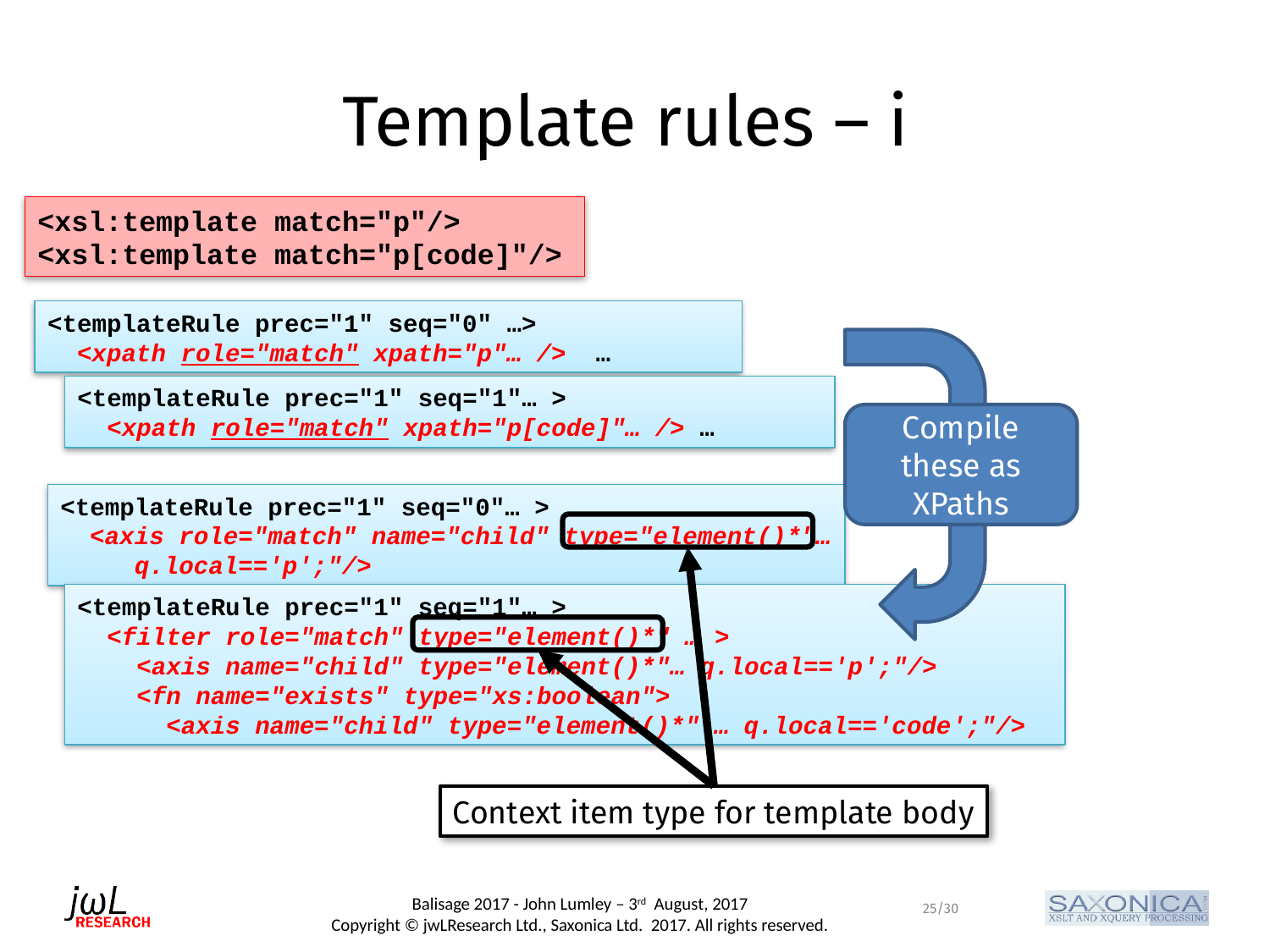

# Template rules – i
<xsl:template match="p"/> <xsl:template match="p[code]"/>
<templateRule prec="1" seq="0" …>
  <xpath role="match" xpath="p"… />  …
Compile these as XPaths

<templateRule prec="1" seq="1"… >
  <xpath role="match" xpath="p[code]"… /> …
<templateRule prec="1" seq="0"… >
  <axis role="match" name="child" type="element()*"…
     q.local=='p';"/>
<templateRule prec="1" seq="1"… >
  <filter role="match" type="element()*" … >
    <axis name="child" type="element()*"… q.local=='p';"/>
    <fn name="exists" type="xs:boolean">
      <axis name="child" type="element()*" … q.local=='code';"/>

Context item type for template body
25/30